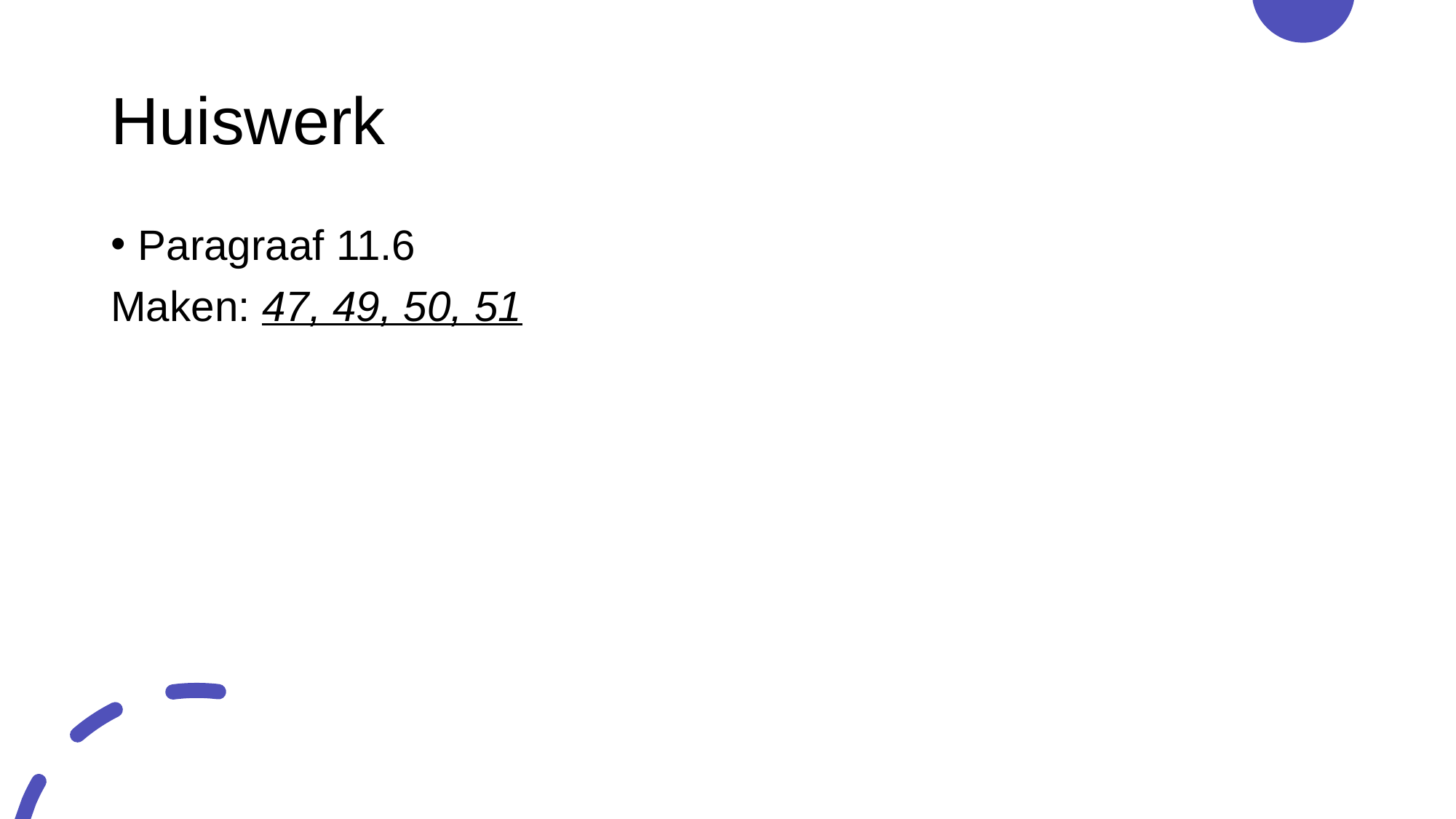

# Huiswerk
Paragraaf 11.6
Maken: 47, 49, 50, 51